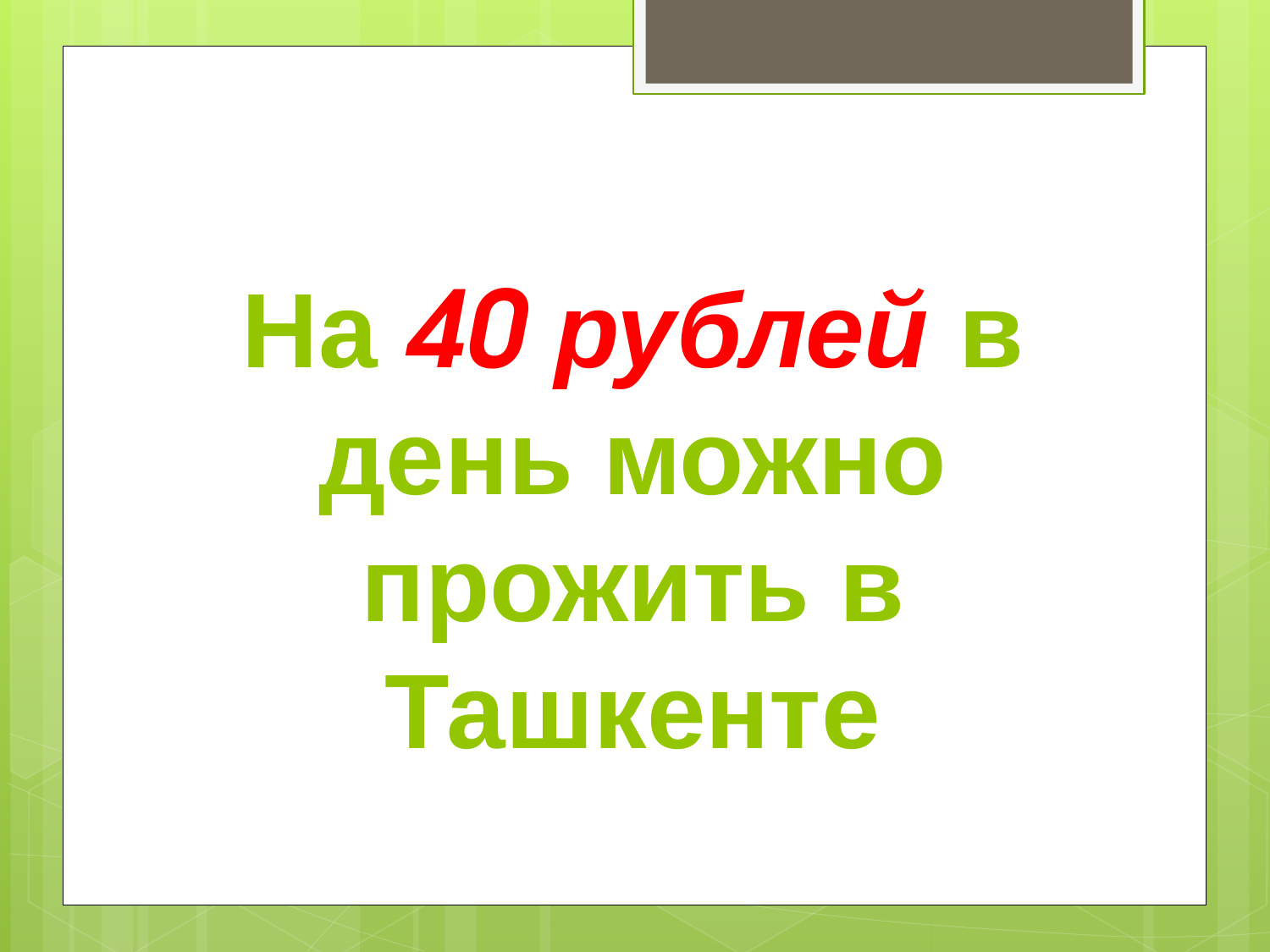

# На 40 рублей в день можно прожить в Ташкенте